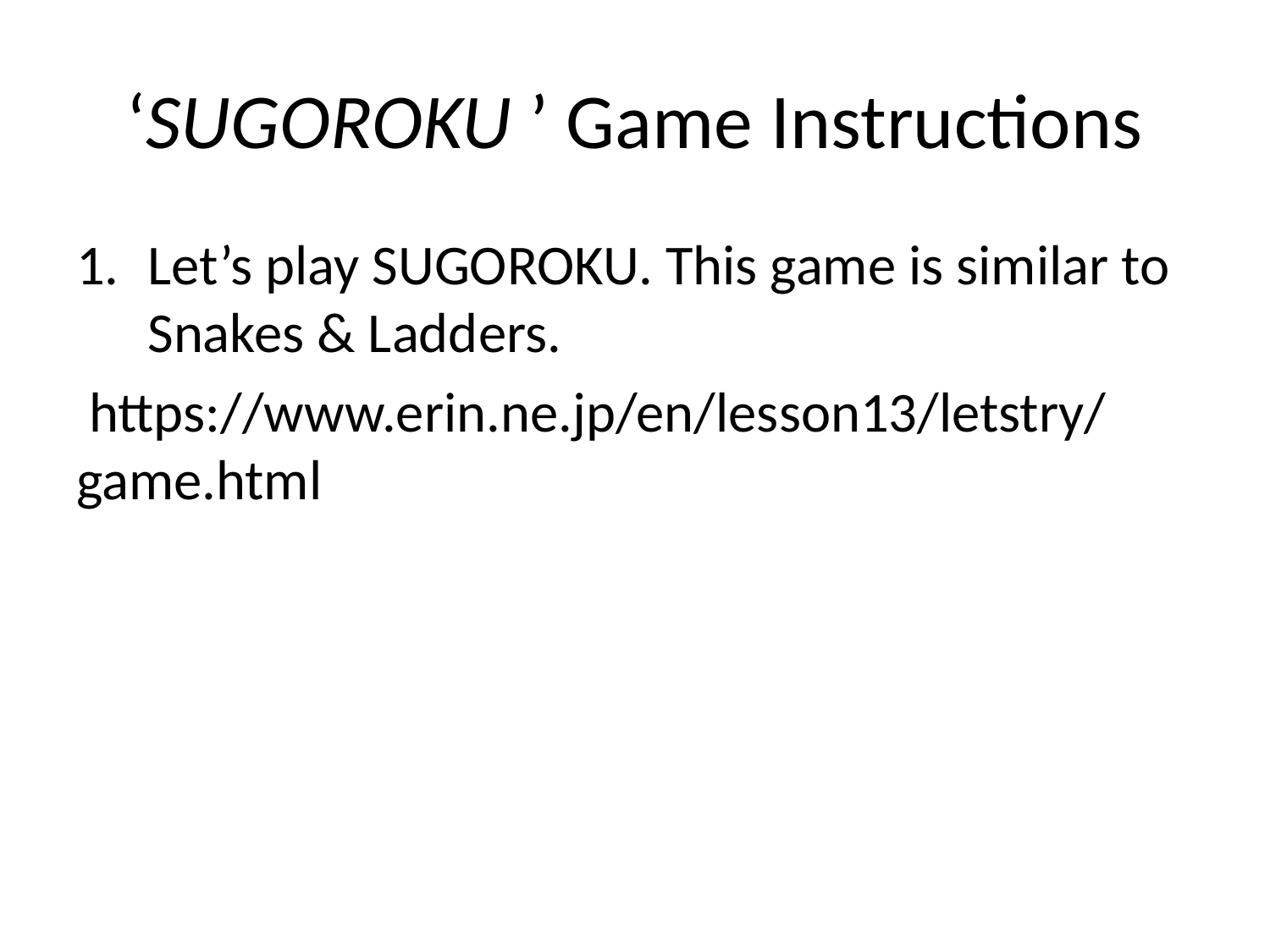

# ‘SUGOROKU ’ Game Instructions
Let’s play SUGOROKU. This game is similar to Snakes & Ladders.
 https://www.erin.ne.jp/en/lesson13/letstry/game.html